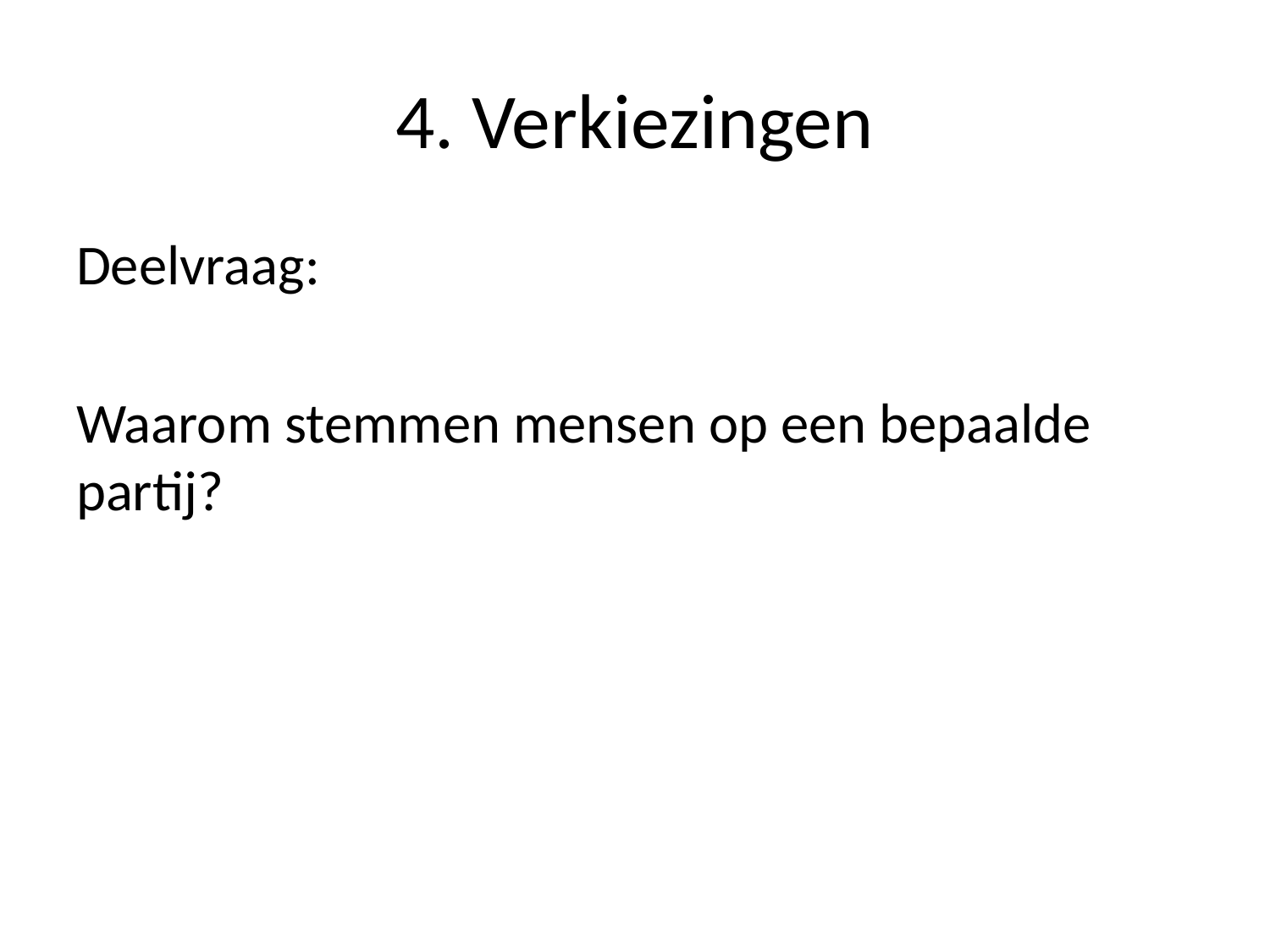

# 4. Verkiezingen
Deelvraag:

Waarom stemmen mensen op een bepaalde partij?